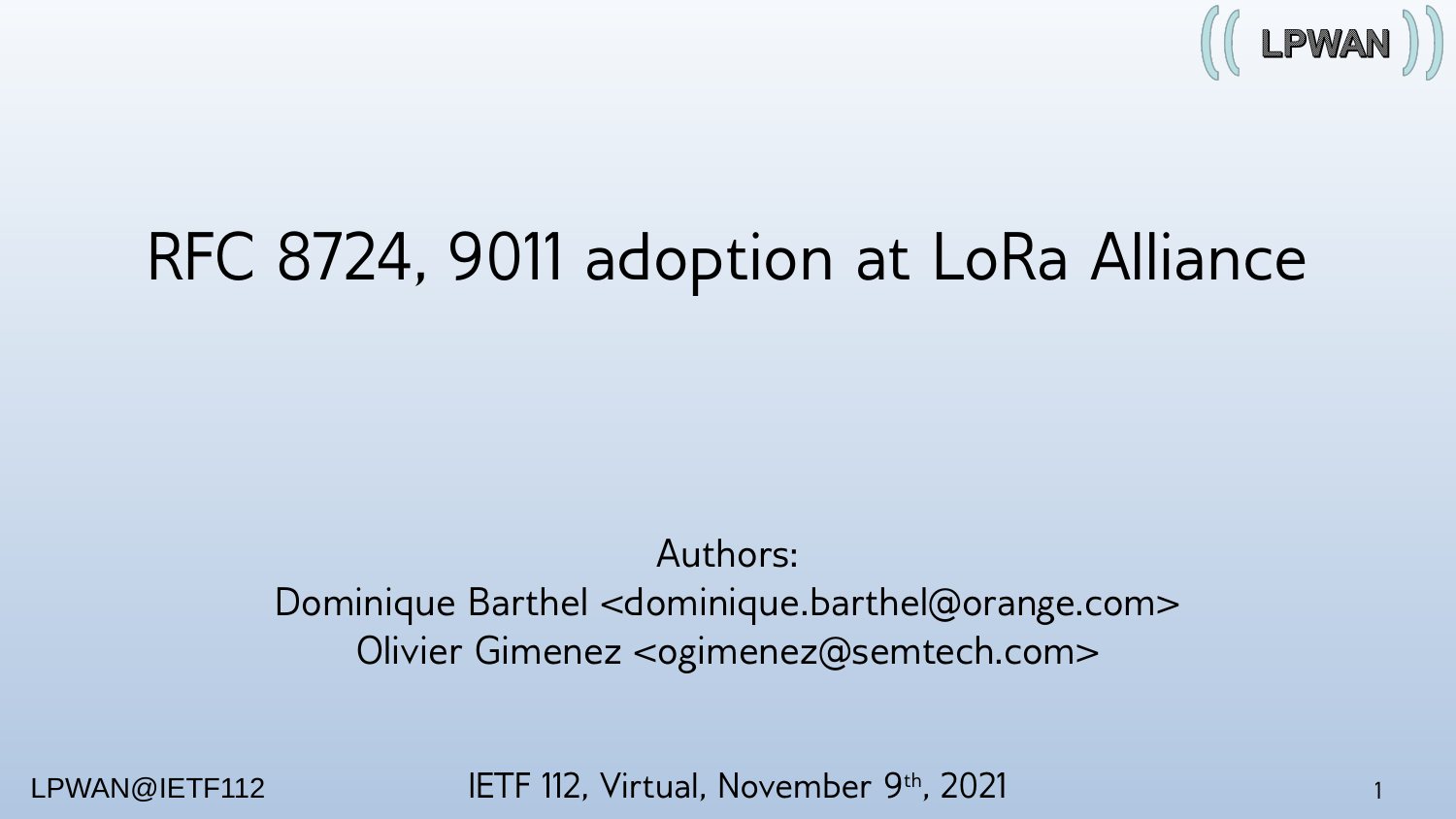

RFC 8724, 9011 adoption at LoRa Alliance
Authors:
Dominique Barthel <dominique.barthel@orange.com>
Olivier Gimenez <ogimenez@semtech.com>

IETF 112, Virtual, November 9th, 2021
1